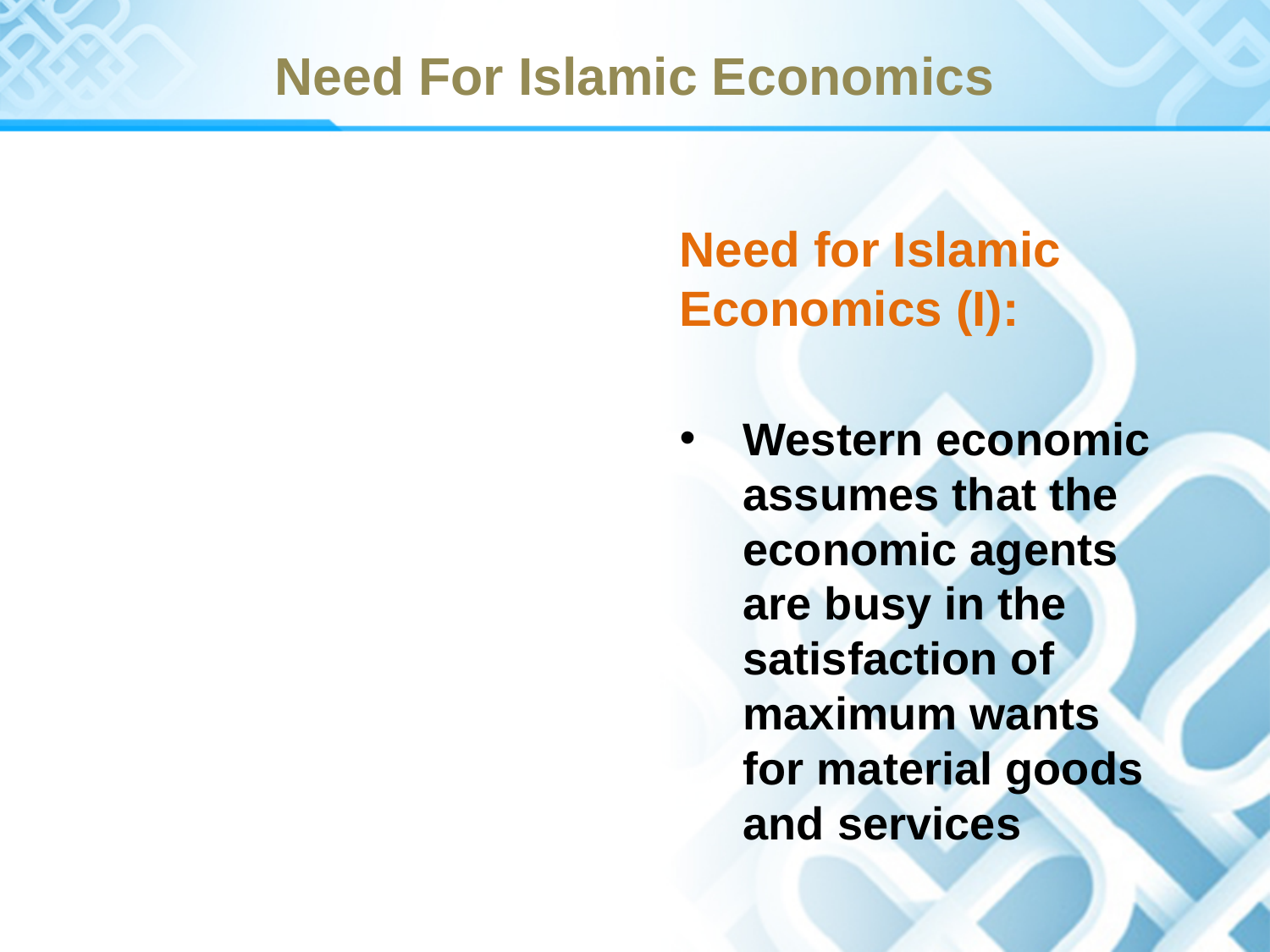

Need For Islamic Economics
Need for Islamic Economics (I):

Western economic assumes that the economic agents are busy in the satisfaction of maximum wants for material goods and services